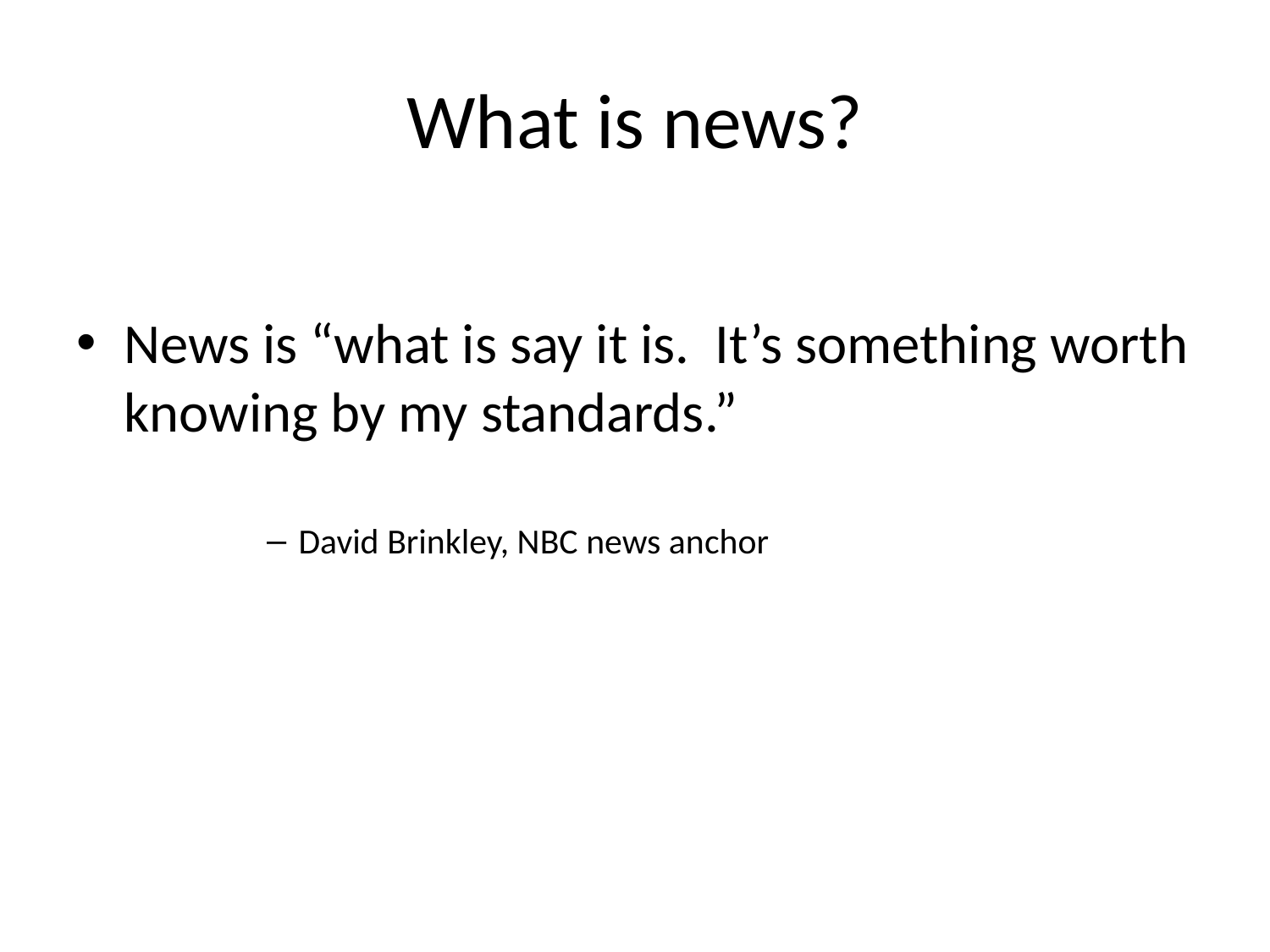

# What is news?

News is “what is say it is.  It’s something worth knowing by my standards.”

David Brinkley, NBC news anchor